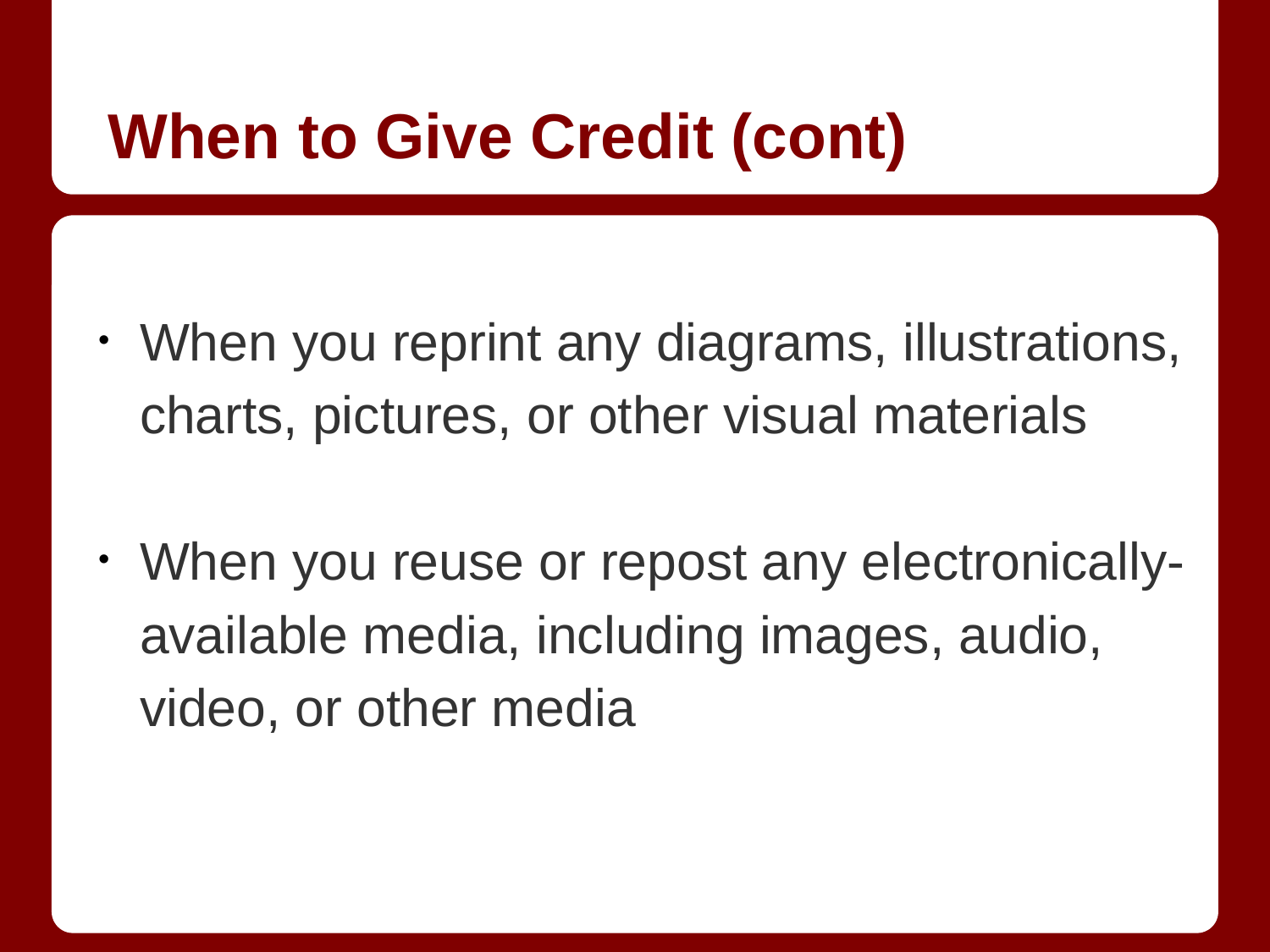

# When to Give Credit (cont)

When you reprint any diagrams, illustrations, charts, pictures, or other visual materials

When you reuse or repost any electronically-available media, including images, audio, video, or other media